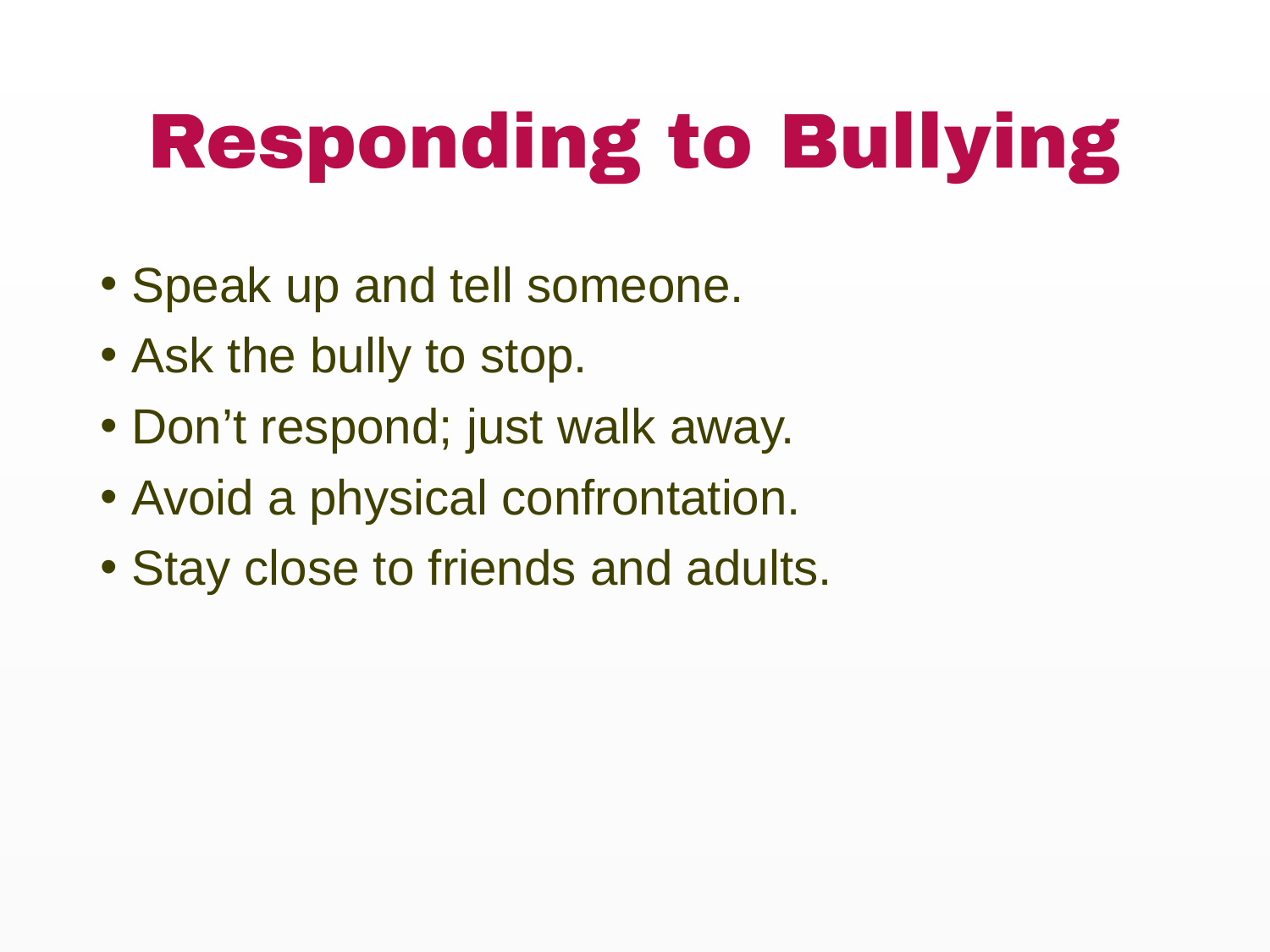

# Responding to Bullying
Speak up and tell someone.
Ask the bully to stop.
Don’t respond; just walk away.
Avoid a physical confrontation.
Stay close to friends and adults.